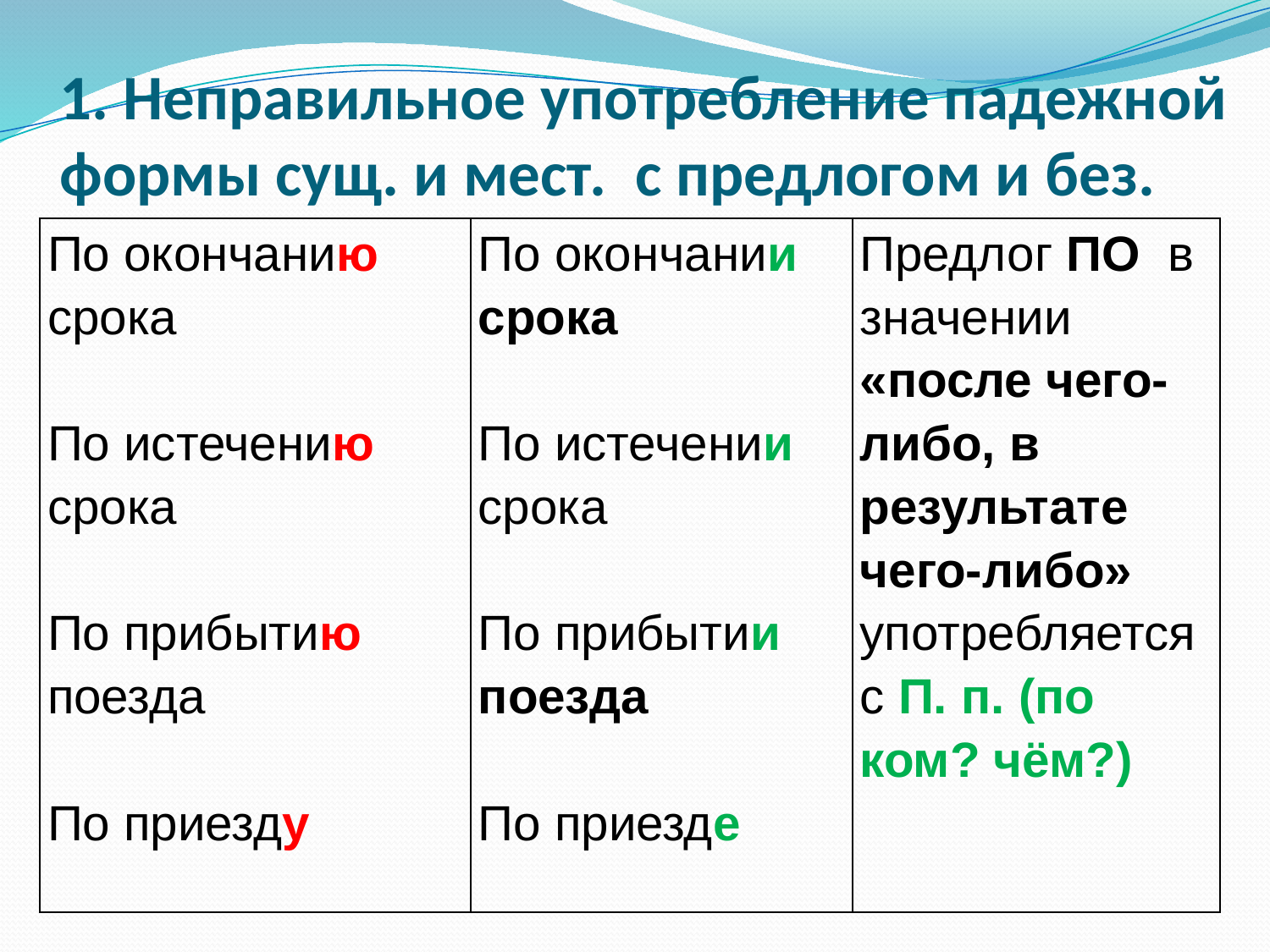

# 1. Неправильное употребление падежной формы сущ. и мест.  с предлогом и без.
| По окончанию срока По истечению срока По прибытию поезда По приезду | По окончании срока По истечении срока По прибытии поезда По приезде | Предлог ПО в значении «после чего-либо, в результате чего-либо» употребляется с П. п. (по ком? чём?) |
| --- | --- | --- |